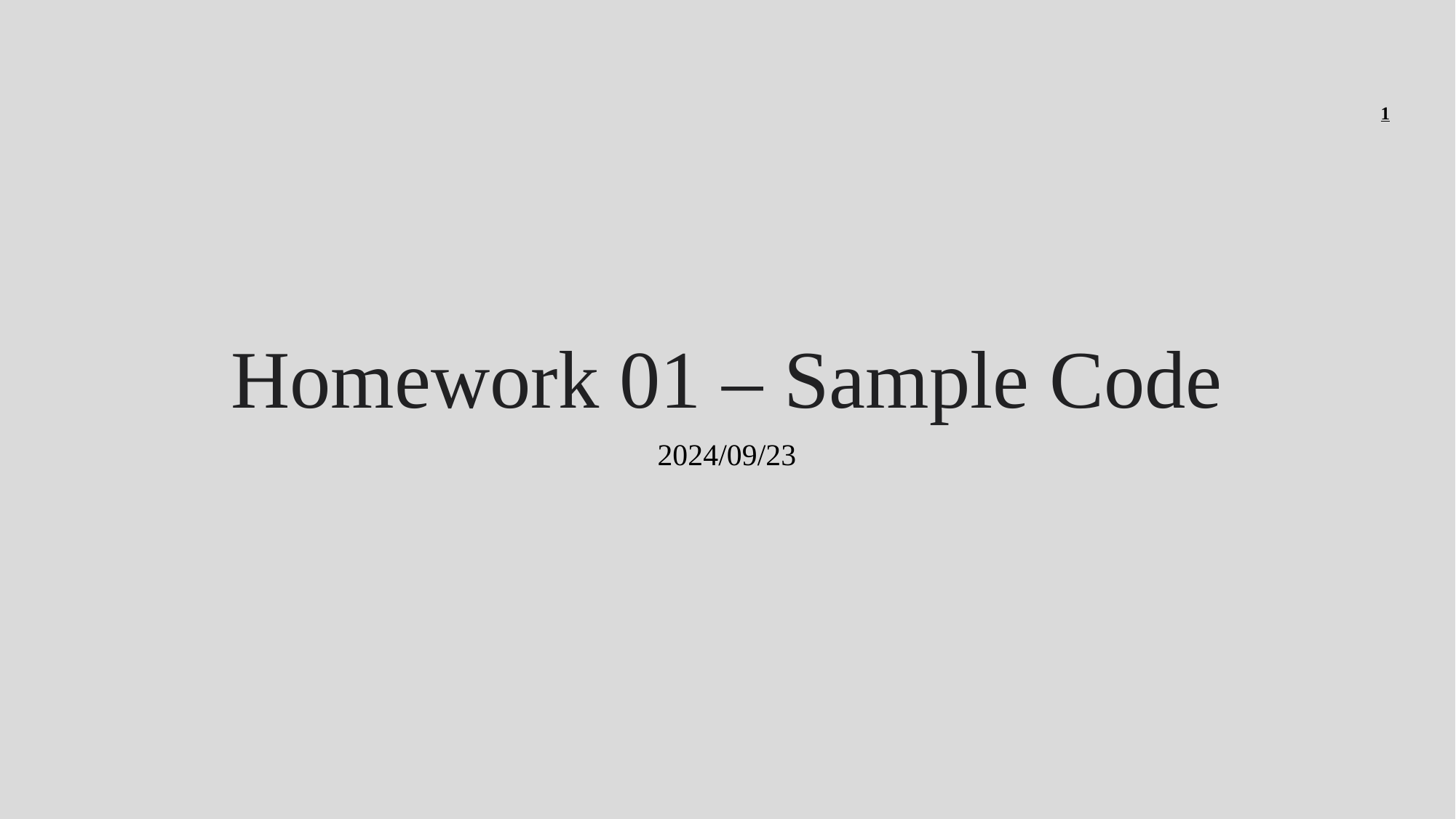

1
# Homework 01 – Sample Code
2024/09/23